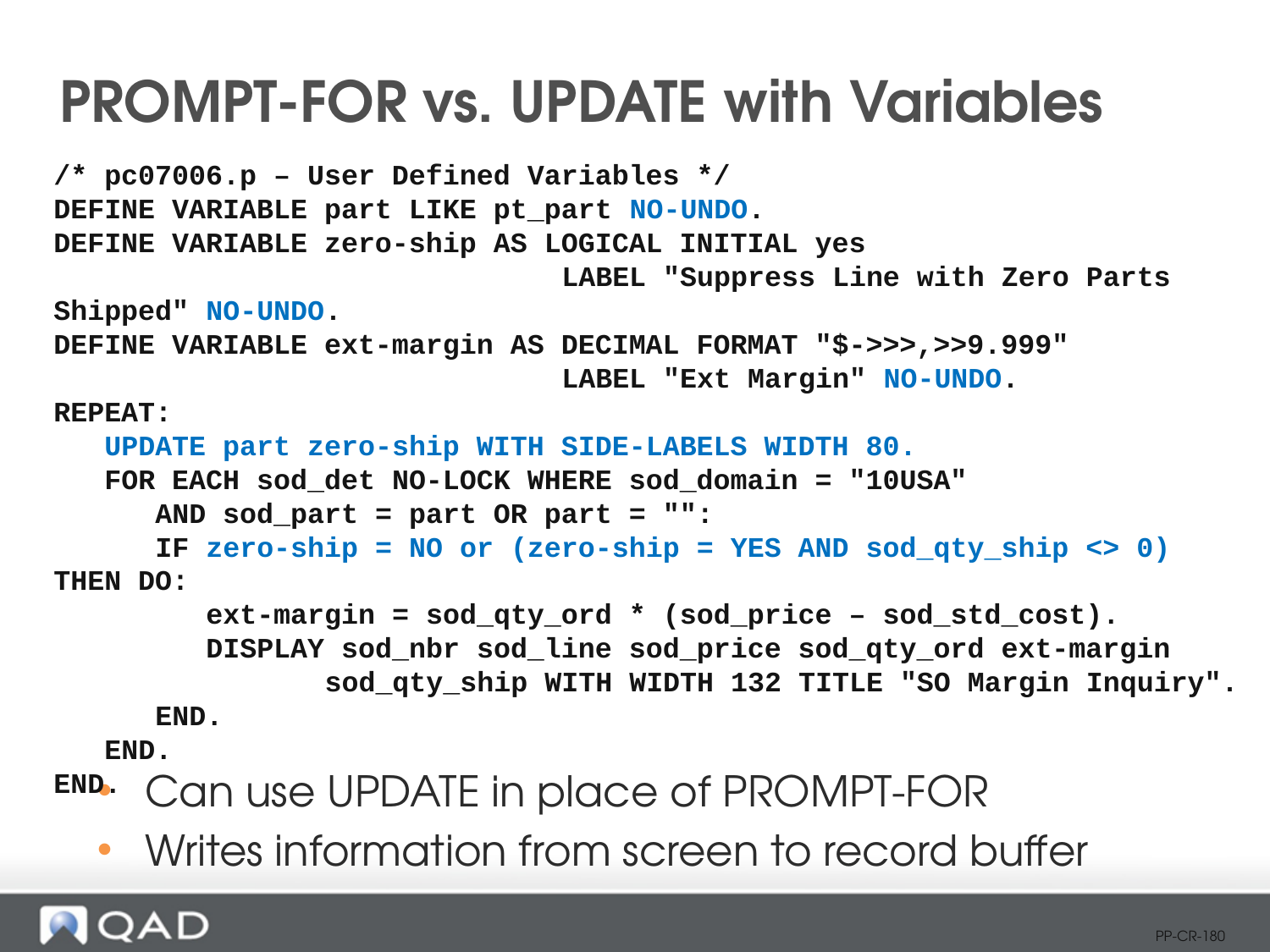

# PROMPT-FOR vs. UPDATE with Variables
/* pc07006.p – User Defined Variables */
DEFINE VARIABLE part LIKE pt_part NO-UNDO.
DEFINE VARIABLE zero-ship AS LOGICAL INITIAL yes
				LABEL "Suppress Line with Zero Parts Shipped" NO-UNDO.
DEFINE VARIABLE ext-margin AS DECIMAL FORMAT "$->>>,>>9.999"
				LABEL "Ext Margin" NO-UNDO.
REPEAT:
   UPDATE part zero-ship WITH SIDE-LABELS WIDTH 80.
   FOR EACH sod_det NO-LOCK WHERE sod_domain = "10USA"
      AND sod_part = part OR part = "":
      IF zero-ship = NO or (zero-ship = YES AND sod_qty_ship <> 0) THEN DO:
         ext-margin = sod_qty_ord * (sod_price – sod_std_cost).
         DISPLAY sod_nbr sod_line sod_price sod_qty_ord ext-margin
		 sod_qty_ship WITH WIDTH 132 TITLE "SO Margin Inquiry".
      END.
   END.
END.

Can use UPDATE in place of PROMPT-FOR
Writes information from screen to record buffer
PP-CR-180